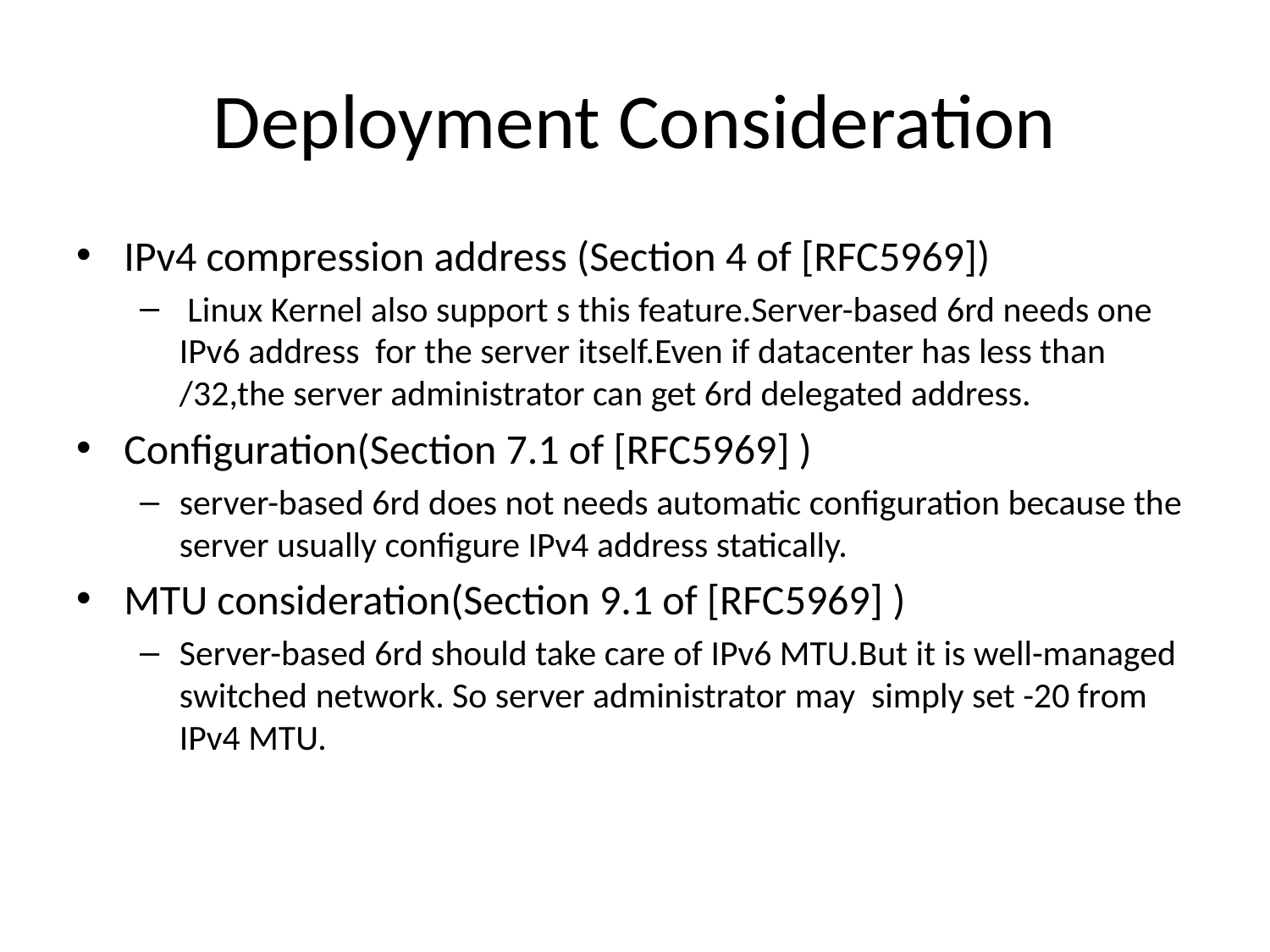

# Deployment Consideration
IPv4 compression address (Section 4 of [RFC5969])
 Linux Kernel also support s this feature.Server-based 6rd needs one IPv6 address  for the server itself.Even if datacenter has less than /32,the server administrator can get 6rd delegated address.
Configuration(Section 7.1 of [RFC5969] )
server-based 6rd does not needs automatic configuration because the server usually configure IPv4 address statically.
MTU consideration(Section 9.1 of [RFC5969] )
Server-based 6rd should take care of IPv6 MTU.But it is well-managed switched network. So server administrator may  simply set -20 from IPv4 MTU.